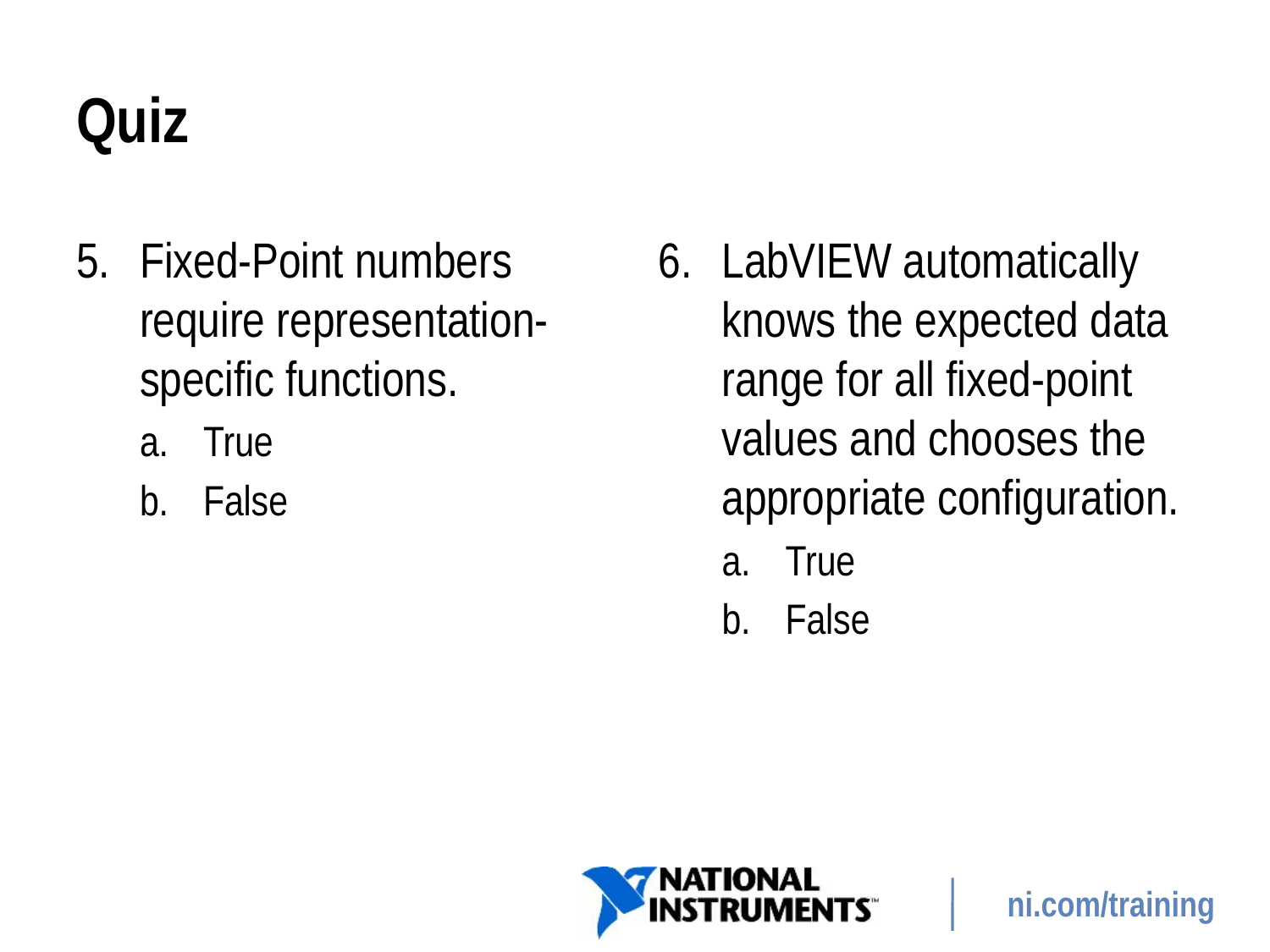

# Quiz
Fixed-Point numbers require representation-specific functions.
True
False
LabVIEW automatically knows the expected data range for all fixed-point values and chooses the appropriate configuration.
True
False